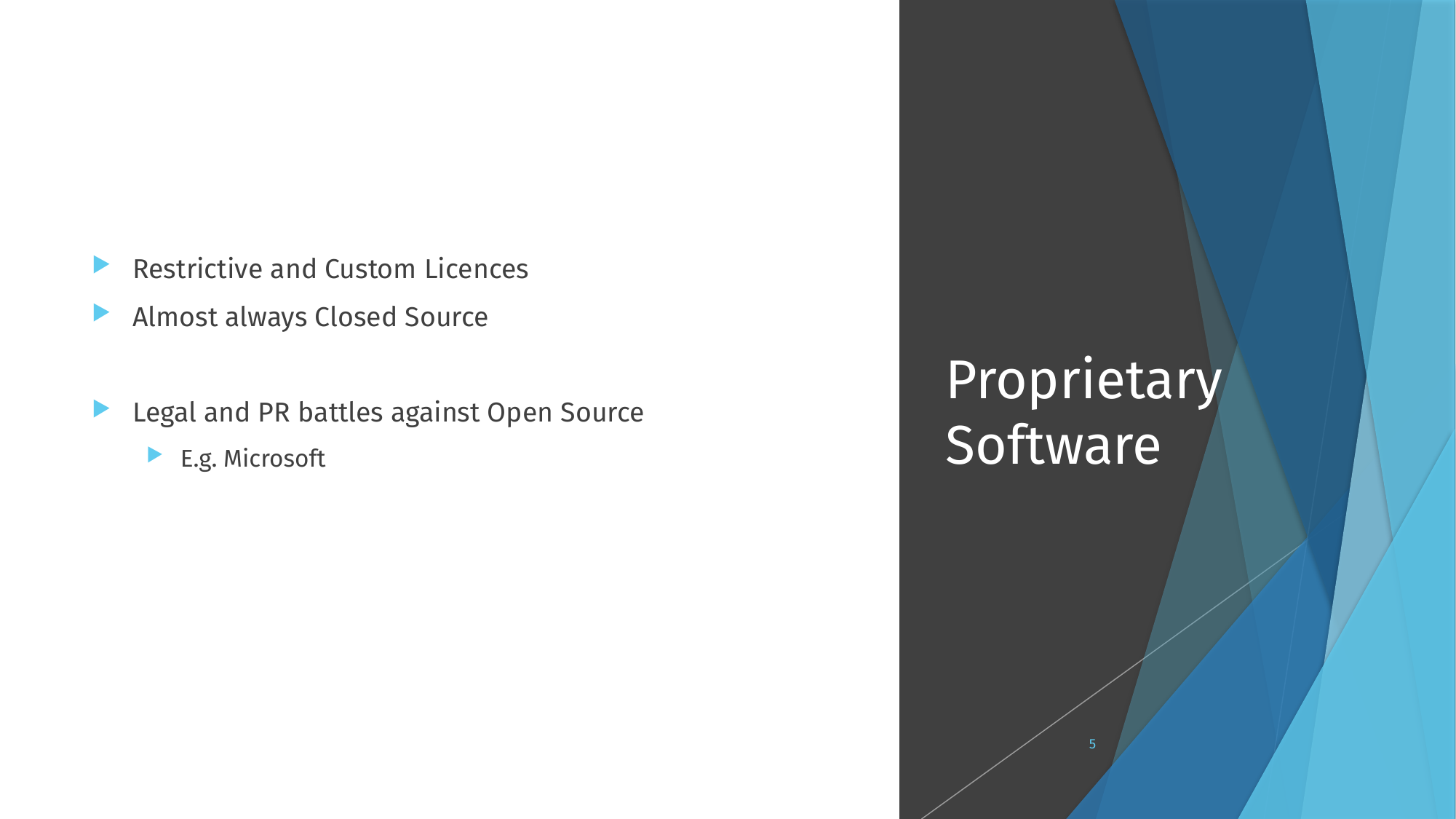

Restrictive and Custom Licences
Almost always Closed Source

Legal and PR battles against Open Source
E.g. Microsoft

# Proprietary Software

5